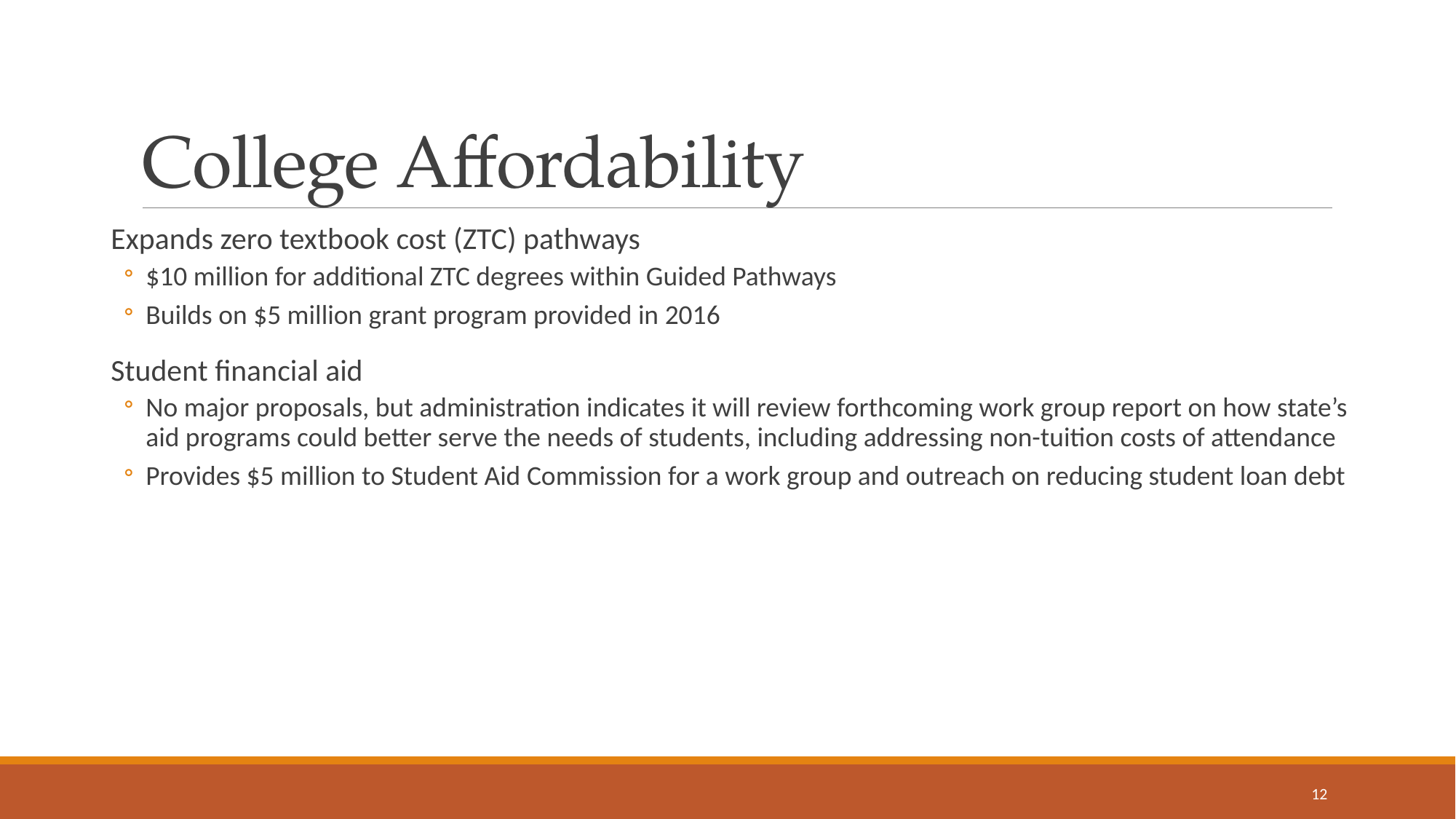

# College Affordability
Expands zero textbook cost (ZTC) pathways
$10 million for additional ZTC degrees within Guided Pathways
Builds on $5 million grant program provided in 2016
Student financial aid
No major proposals, but administration indicates it will review forthcoming work group report on how state’s aid programs could better serve the needs of students, including addressing non-tuition costs of attendance
Provides $5 million to Student Aid Commission for a work group and outreach on reducing student loan debt
12